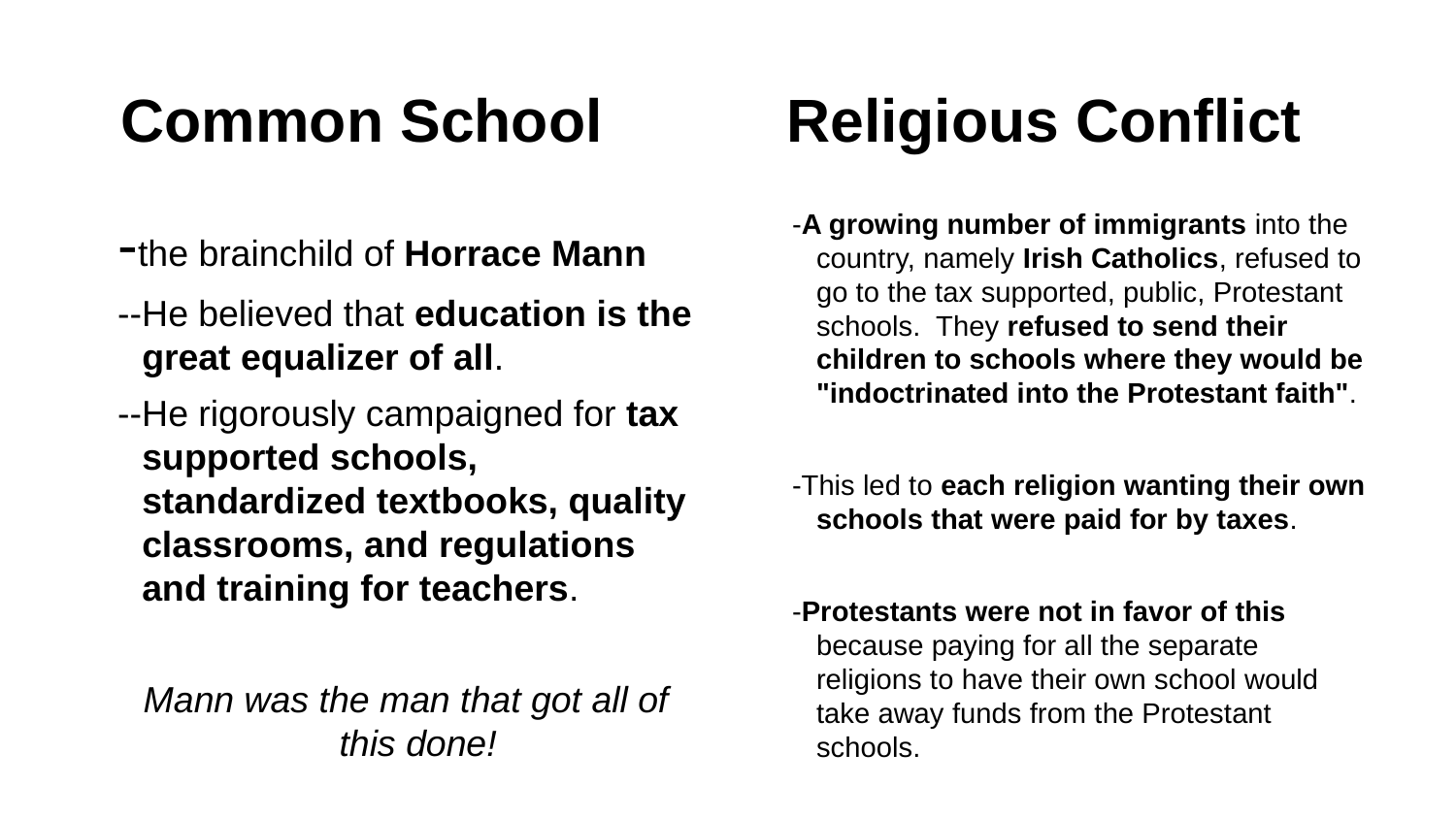

# Common School           Religious Conflict
-the brainchild of Horrace Mann
--He believed that education is the great equalizer of all.
--He rigorously campaigned for tax supported schools, standardized textbooks, quality classrooms, and regulations and training for teachers.

Mann was the man that got all of this done!

-A growing number of immigrants into the country, namely Irish Catholics, refused to go to the tax supported, public, Protestant schools.  They refused to send their children to schools where they would be "indoctrinated into the Protestant faith".

-This led to each religion wanting their own schools that were paid for by taxes.

-Protestants were not in favor of this because paying for all the separate religions to have their own school would take away funds from the Protestant schools.